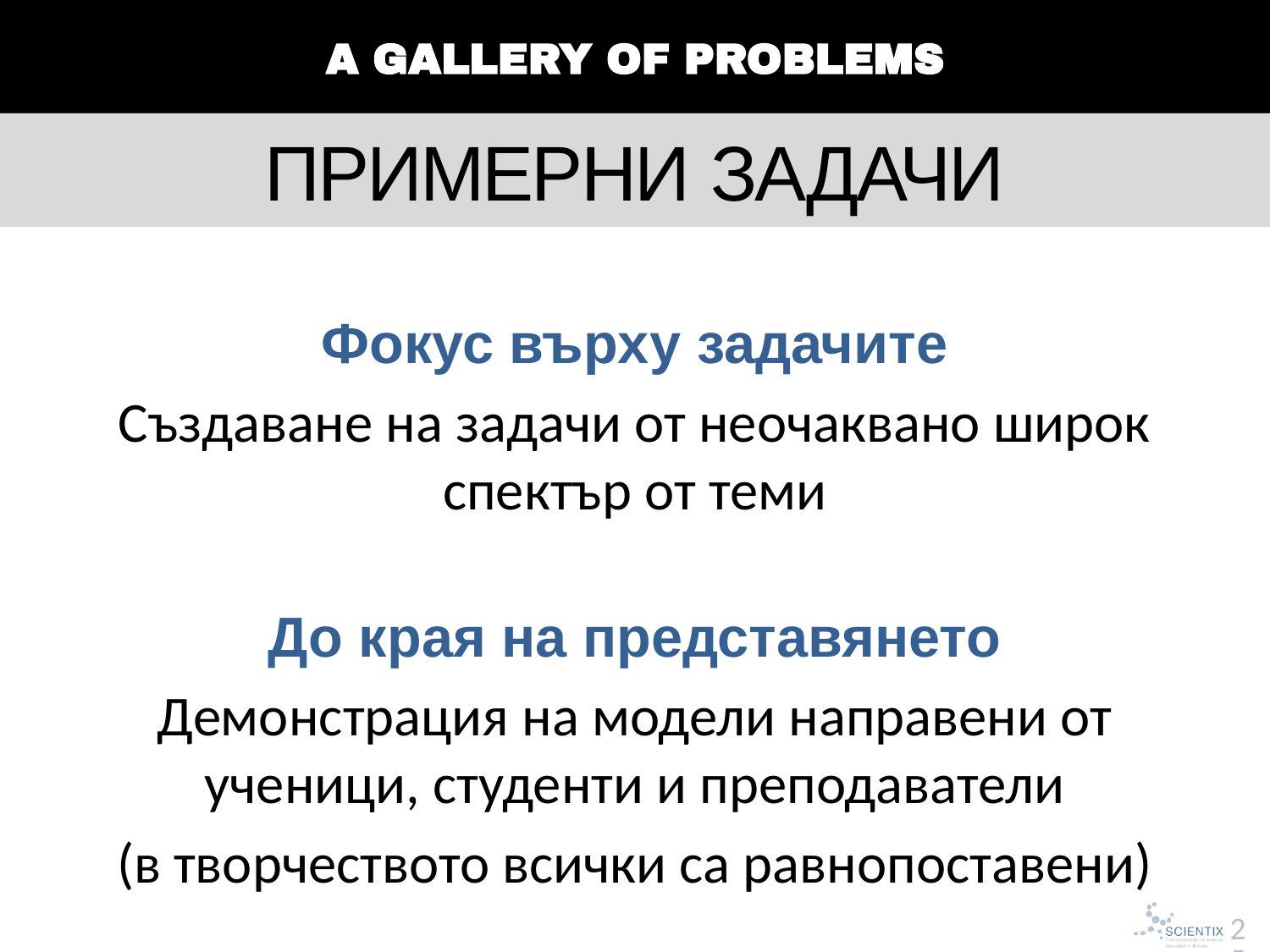

A gallery of problems
# Примерни задачи
Фокус върху задачите
Създаване на задачи от неочаквано широк спектър от теми
До края на представянето
Демонстрация на модели направени от ученици, студенти и преподаватели
(в творчеството всички са равнопоставени)
25